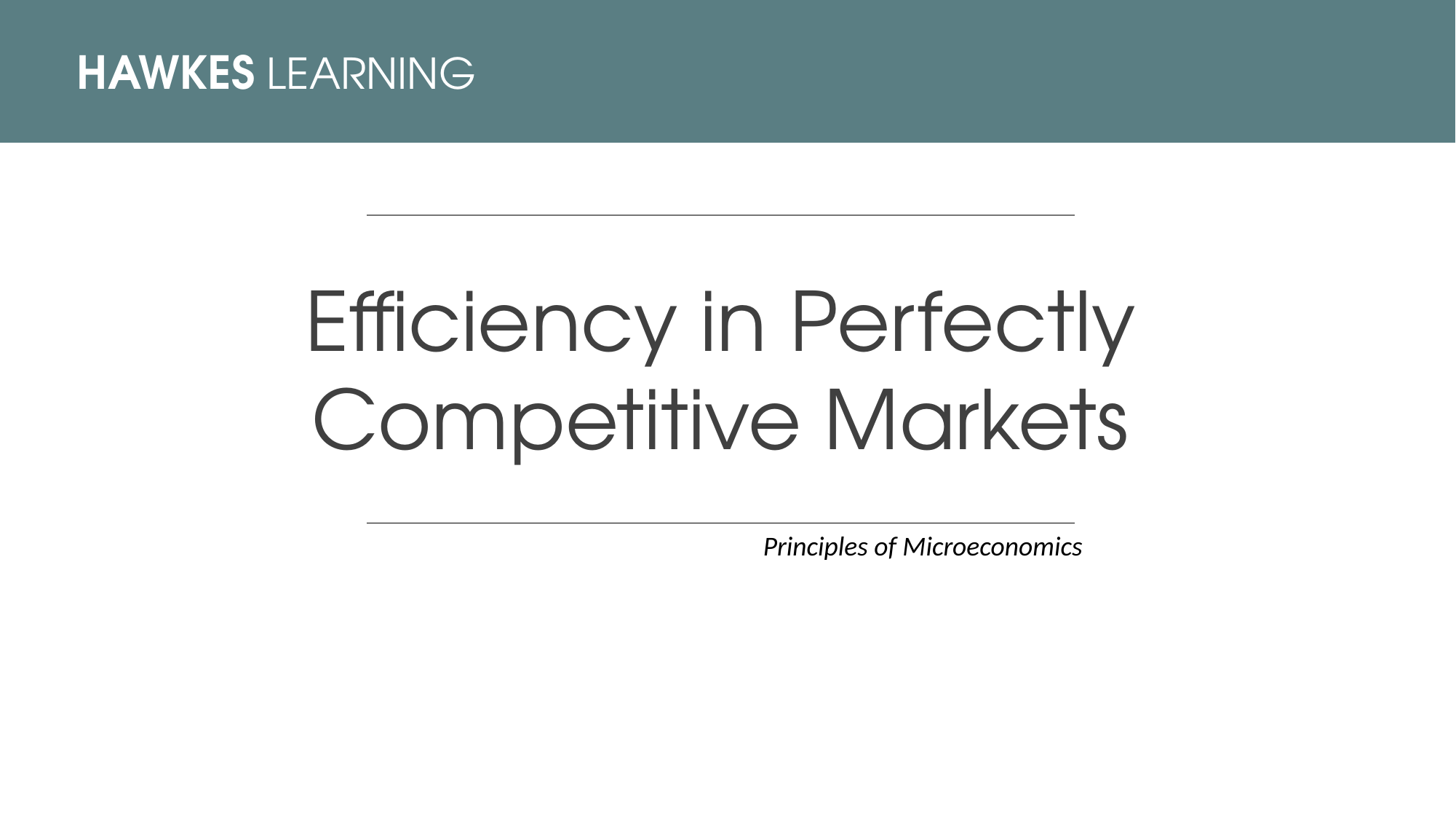

HAWKES LEARNING
Efficiency in Perfectly Competitive Markets
Principles of Microeconomics